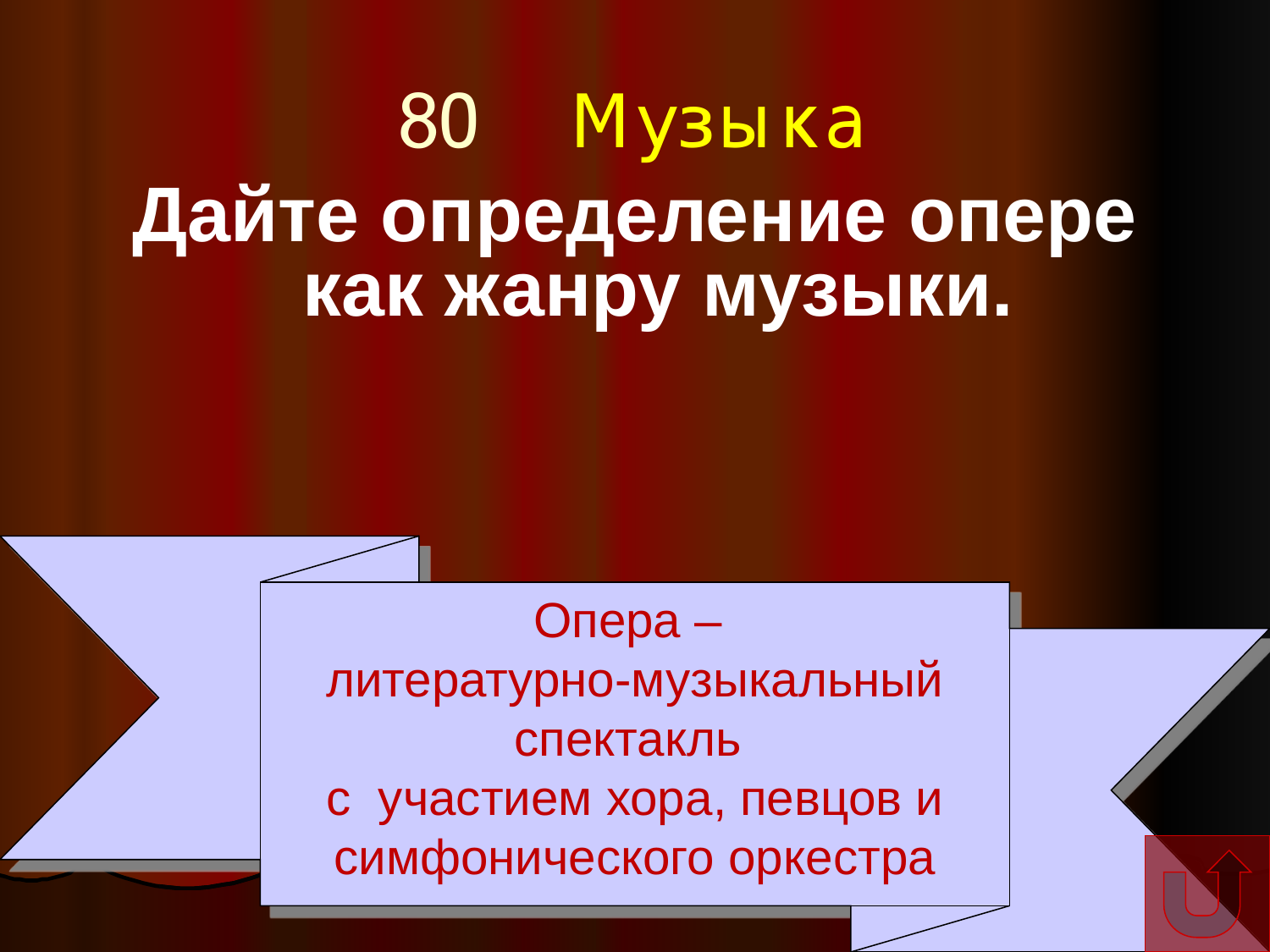

# 80    Музыка
Дайте определение опере как жанру музыки.
Опера –
литературно-музыкальный спектакль
с  участием хора, певцов и симфонического оркестра